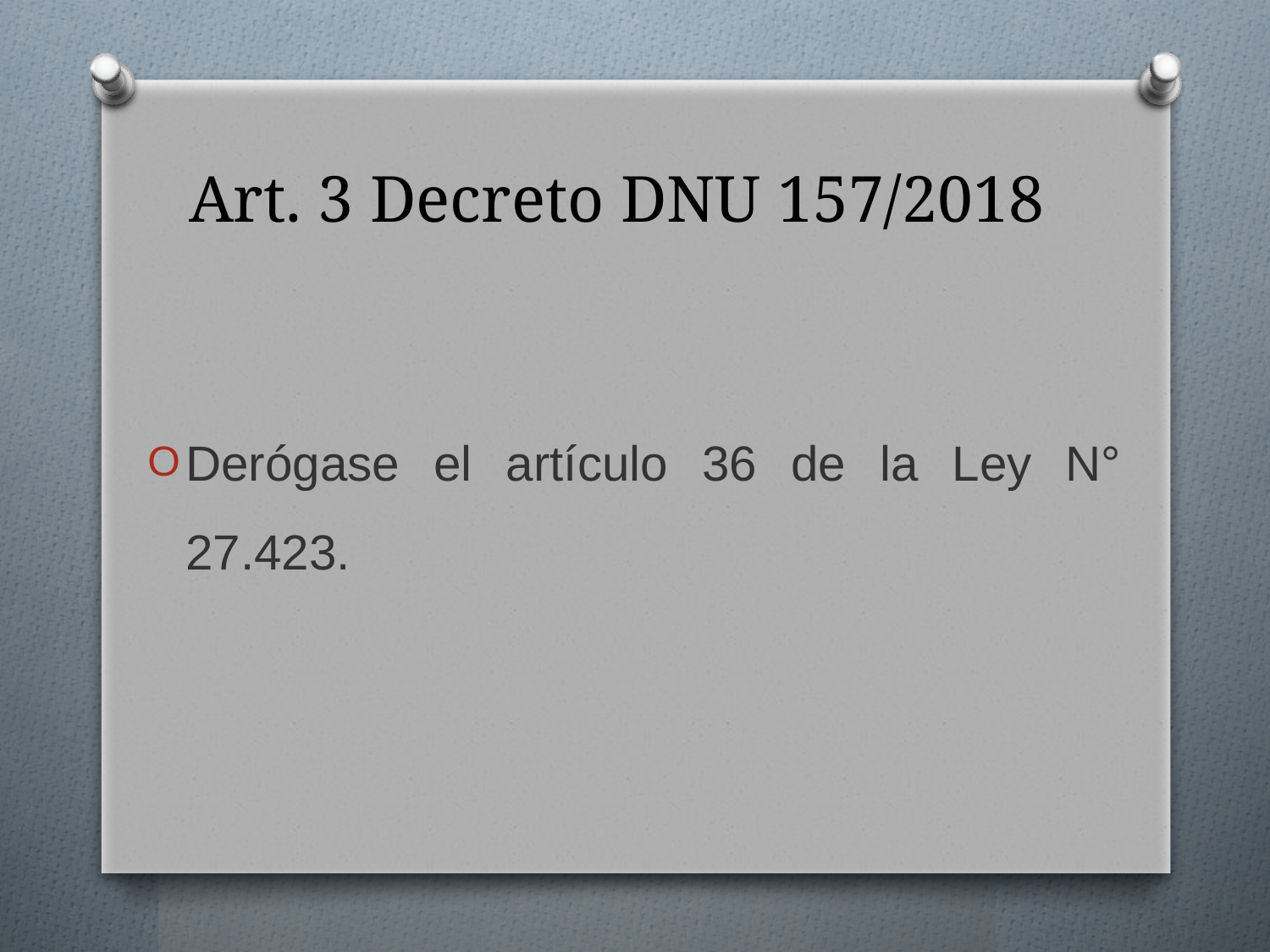

# Art. 3 Decreto DNU 157/2018
Derógase el artículo 36 de la Ley N° 27.423.